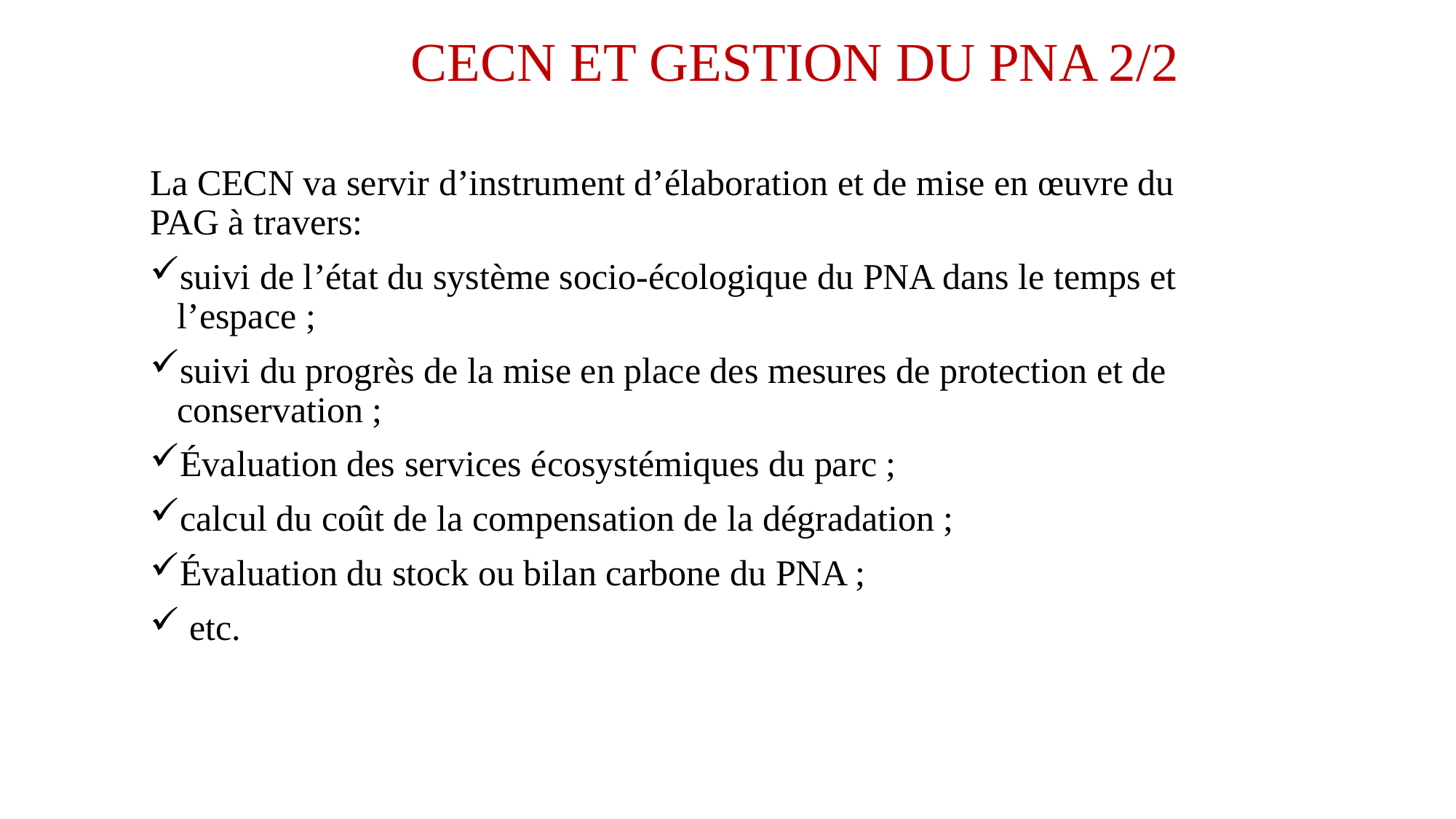

# CECN ET GESTION DU PNA 2/2
La CECN va servir d’instrument d’élaboration et de mise en œuvre du PAG à travers:
suivi de l’état du système socio-écologique du PNA dans le temps et l’espace ;
suivi du progrès de la mise en place des mesures de protection et de conservation ;
Évaluation des services écosystémiques du parc ;
calcul du coût de la compensation de la dégradation ;
Évaluation du stock ou bilan carbone du PNA ;
 etc.